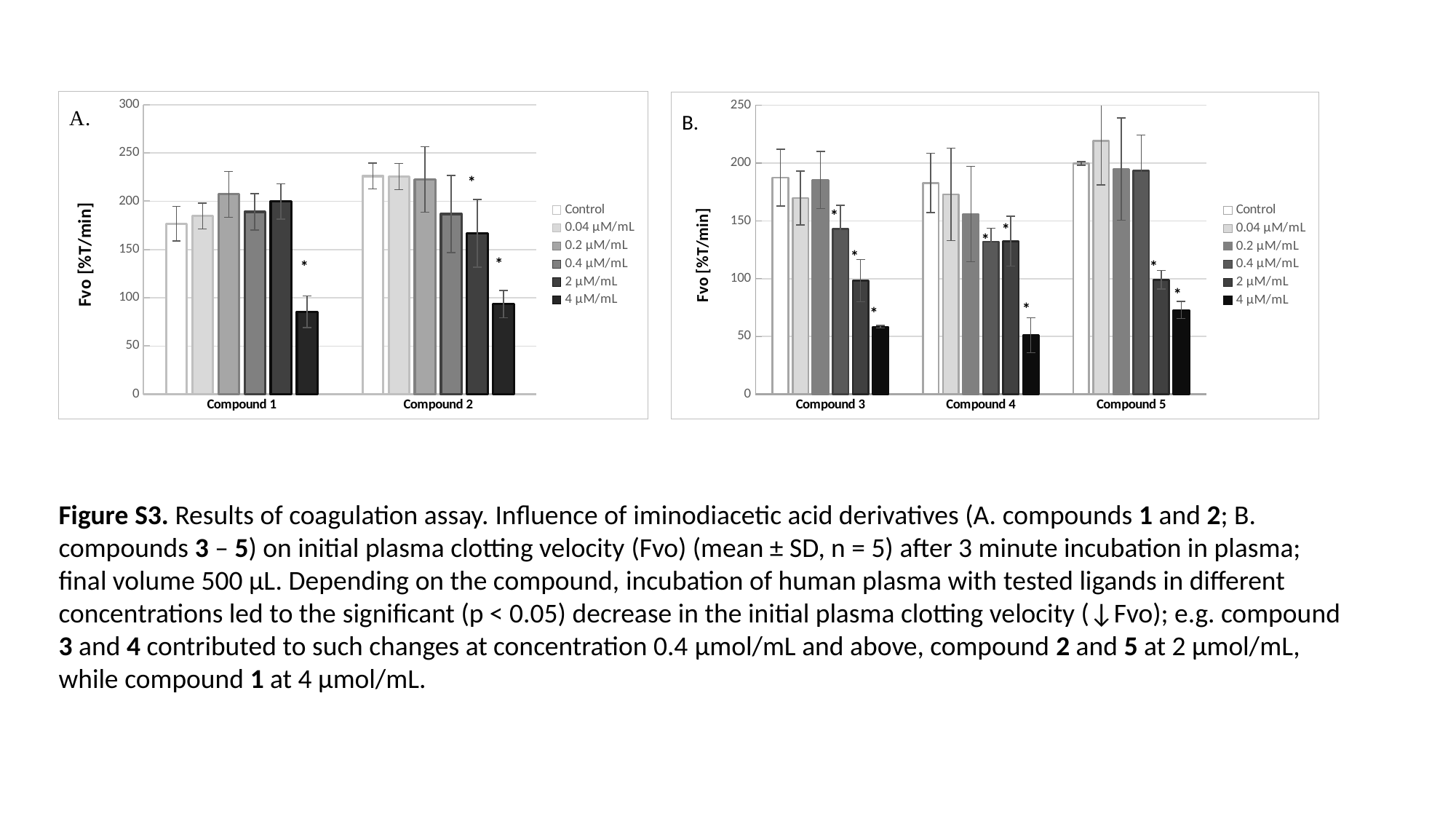

### Chart

| Category | Control | 0.04 µM/mL | 0.2 µM/mL | 0.4 µM/mL | 2 µM/mL | 4 µM/mL |
|---|---|---|---|---|---|---|
| Compound 1 | 176.75 | 184.75 | 207.25 | 189.0 | 199.75 | 85.475 |
| Compound 2 | 226.0 | 225.5 | 222.5 | 186.75 | 166.725 | 93.35 |

### Chart

| Category | Control | 0.04 µM/mL | 0.2 µM/mL | 0.4 µM/mL | 2 µM/mL | 4 µM/mL |
|---|---|---|---|---|---|---|
| Compound 3 | 187.4 | 169.8 | 185.33333333333334 | 143.0 | 98.4 | 58.43333333333334 |
| Compound 4 | 182.8 | 173.0 | 155.88000000000002 | 132.07999999999998 | 132.4 | 51.1 |
| Compound 5 | 199.75 | 219.25 | 194.75 | 193.25 | 99.05000000000001 | 72.85 |
B.
Figure S3. Results of coagulation assay. Influence of iminodiacetic acid derivatives (A. compounds 1 and 2; B. compounds 3 – 5) on initial plasma clotting velocity (Fvo) (mean ± SD, n = 5) after 3 minute incubation in plasma; final volume 500 µL. Depending on the compound, incubation of human plasma with tested ligands in different concentrations led to the significant (p < 0.05) decrease in the initial plasma clotting velocity (↓Fvo); e.g. compound 3 and 4 contributed to such changes at concentration 0.4 µmol/mL and above, compound 2 and 5 at 2 µmol/mL, while compound 1 at 4 µmol/mL.